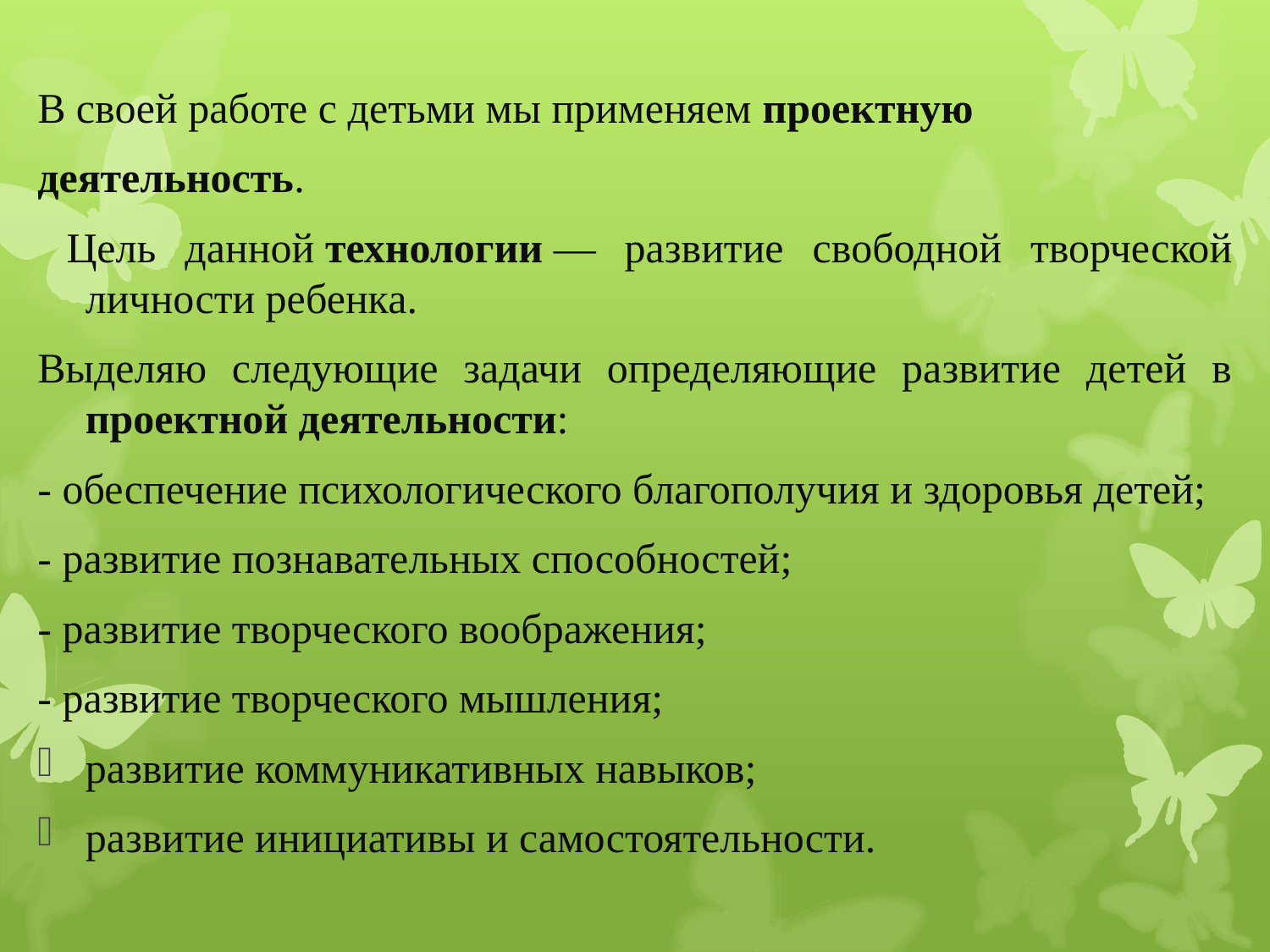

В своей работе с детьми мы применяем проектную
деятельность.
 Цель данной технологии — развитие свободной творческой личности ребенка.
Выделяю следующие задачи определяющие развитие детей в проектной деятельности:
- обеспечение психологического благополучия и здоровья детей;
- развитие познавательных способностей;
- развитие творческого воображения;
- развитие творческого мышления;
развитие коммуникативных навыков;
развитие инициативы и самостоятельности.